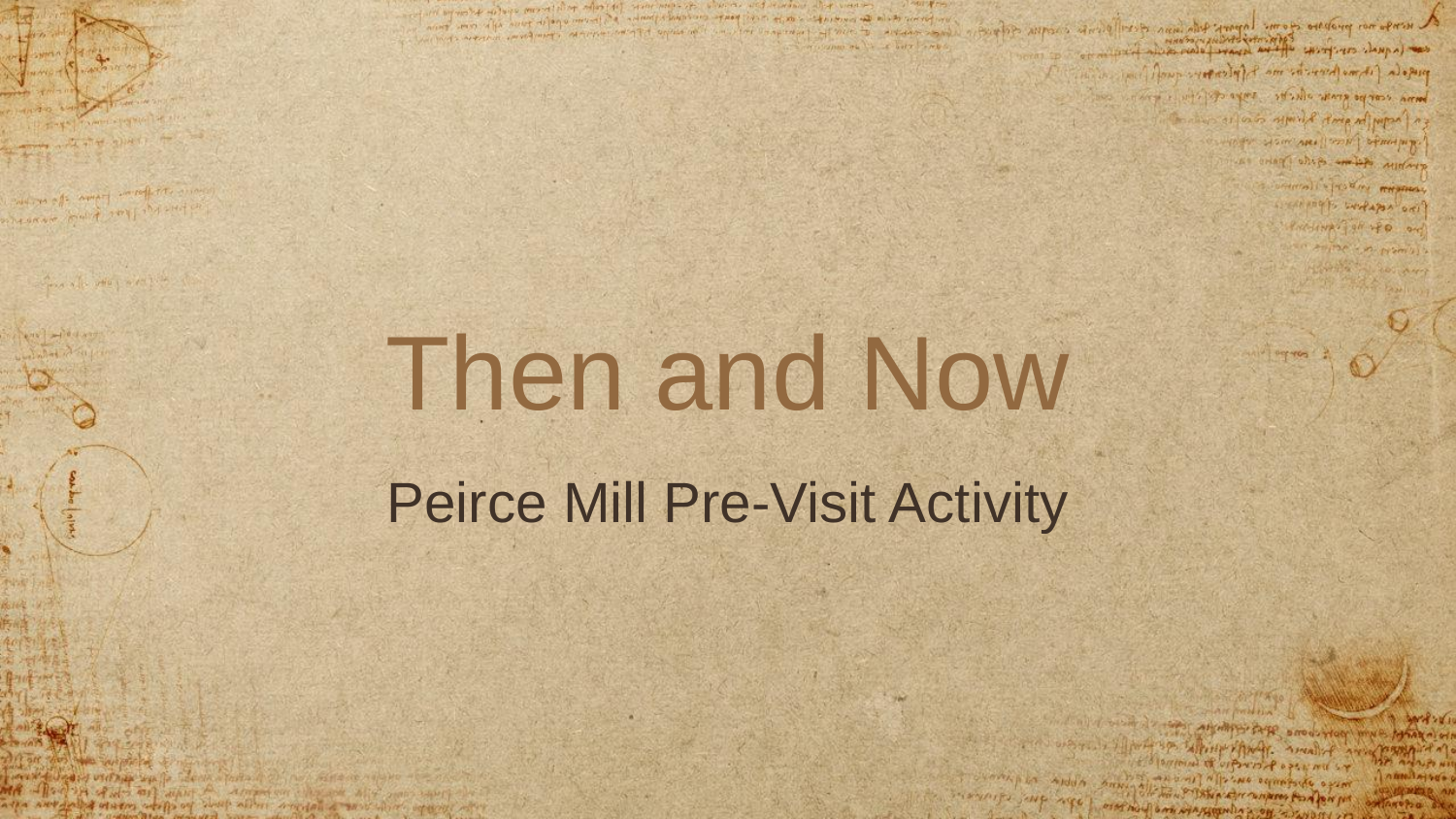

# Then and Now
Peirce Mill Pre-Visit Activity